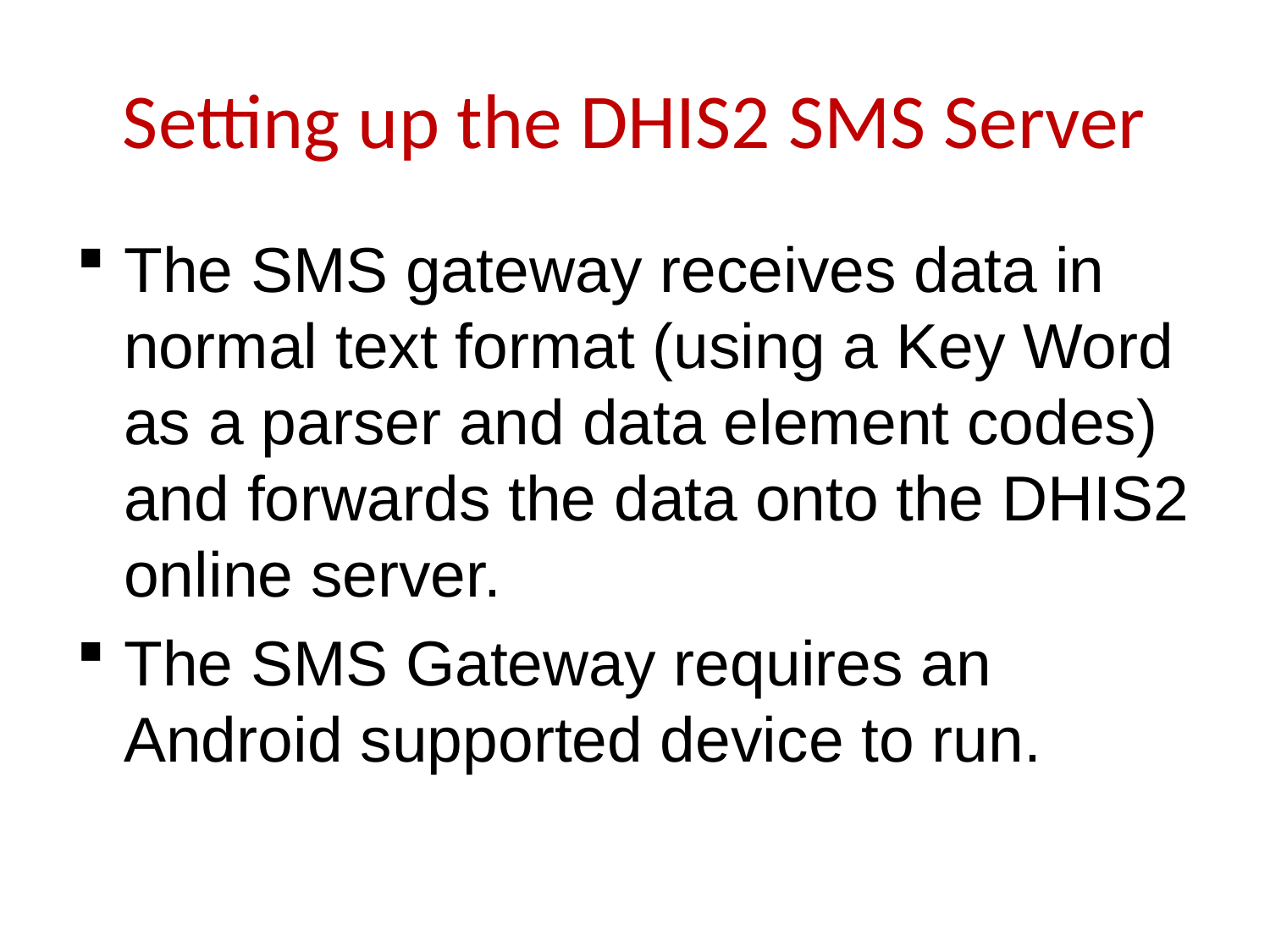

# Setting up the DHIS2 SMS Server
The SMS gateway receives data in normal text format (using a Key Word as a parser and data element codes) and forwards the data onto the DHIS2 online server.
The SMS Gateway requires an Android supported device to run.